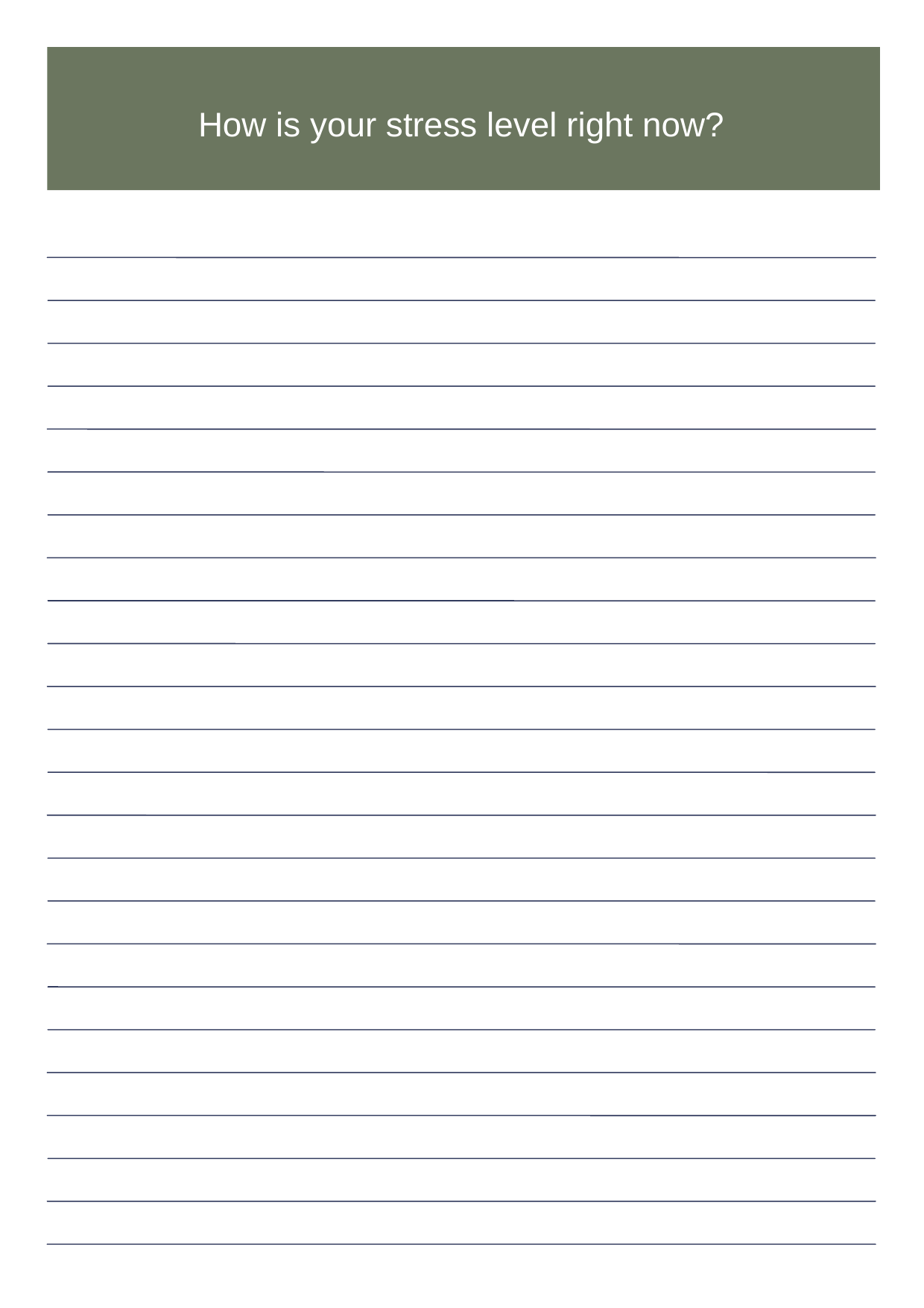

How is your stress level right now?